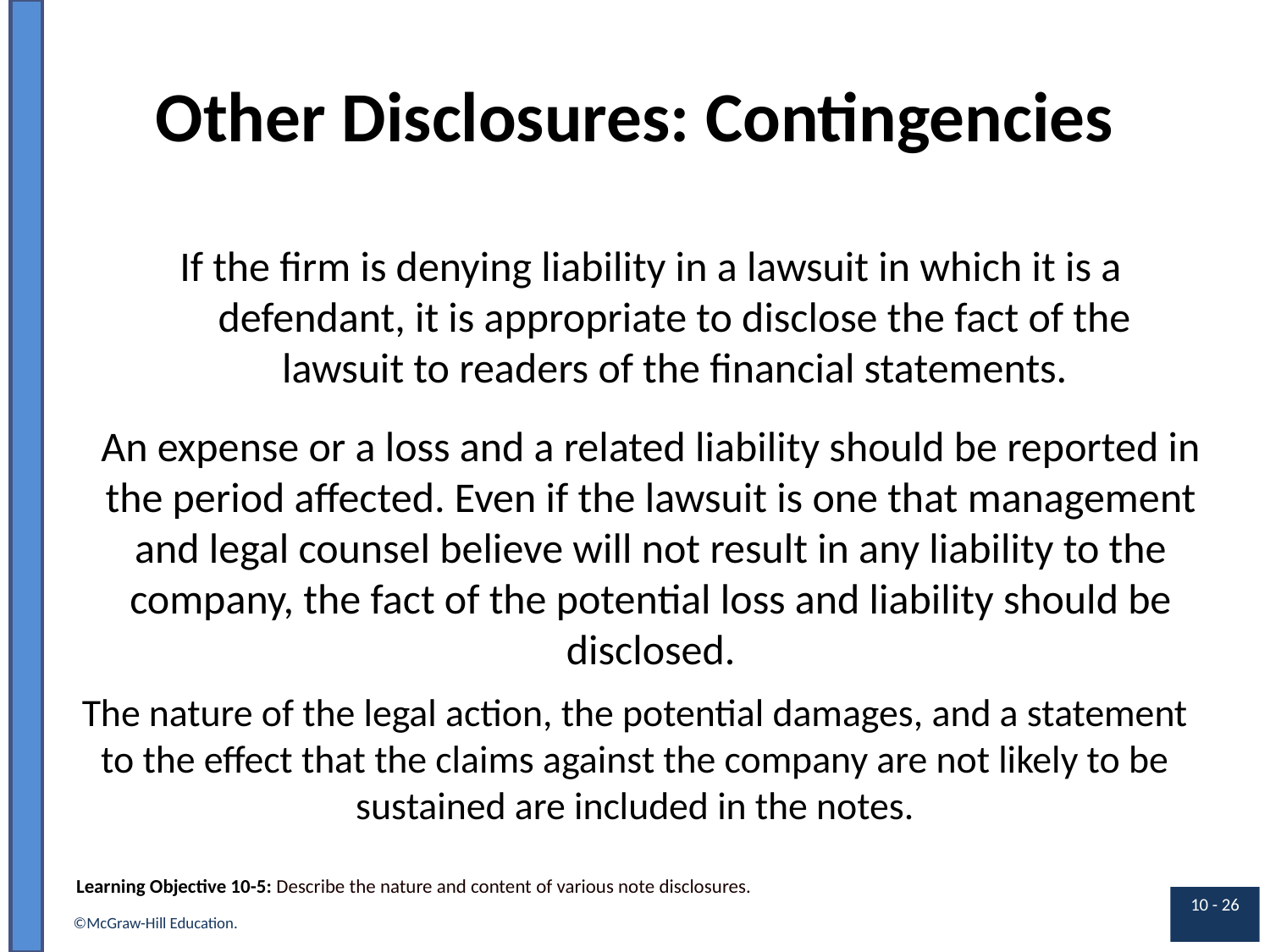

# Other Disclosures: Contingencies
If the firm is denying liability in a lawsuit in which it is a defendant, it is appropriate to disclose the fact of the lawsuit to readers of the financial statements.
An expense or a loss and a related liability should be reported in the period affected. Even if the lawsuit is one that management and legal counsel believe will not result in any liability to the company, the fact of the potential loss and liability should be disclosed.
The nature of the legal action, the potential damages, and a statement to the effect that the claims against the company are not likely to be sustained are included in the notes.
Learning Objective 10-5: Describe the nature and content of various note disclosures.